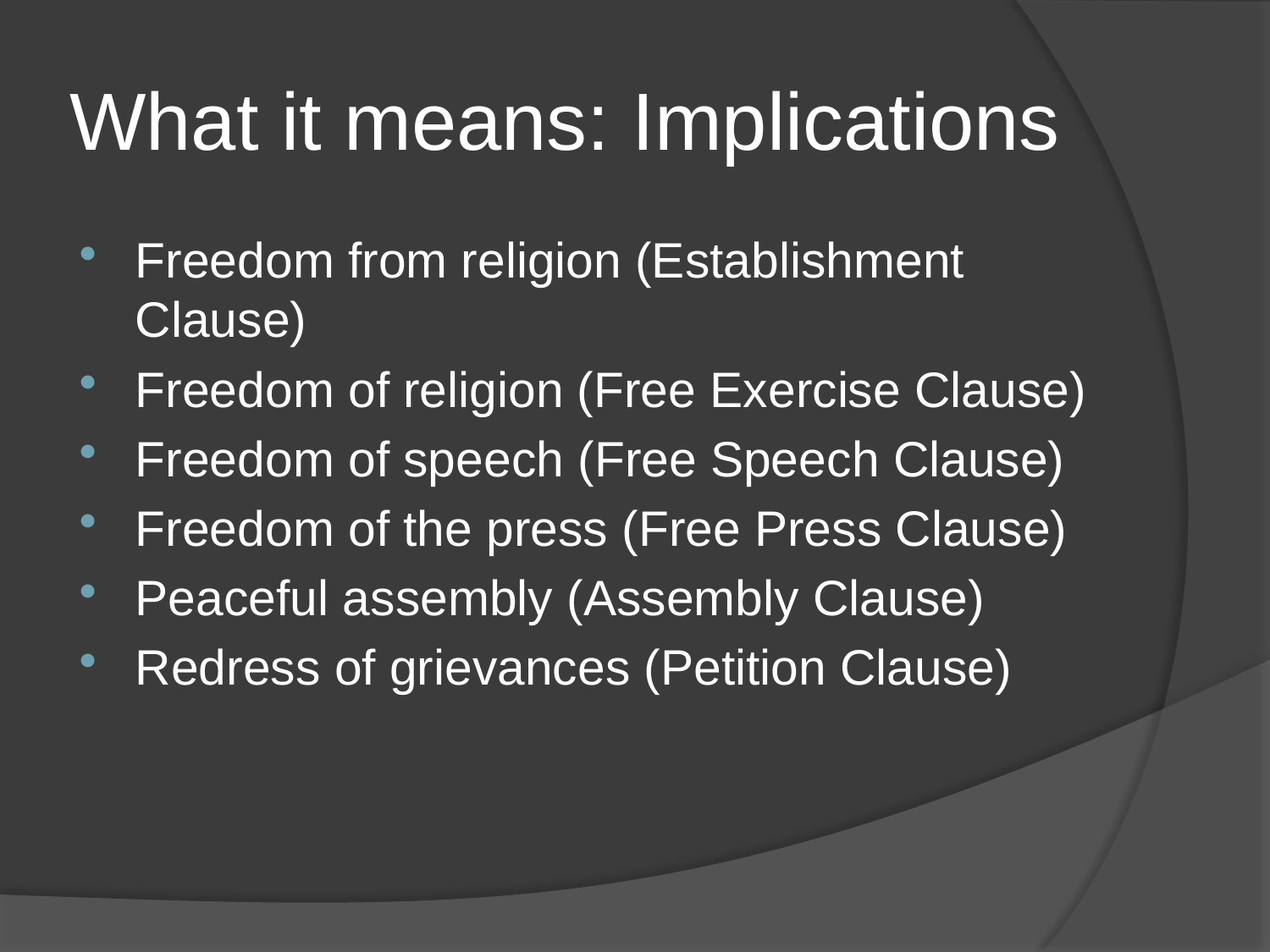

# What it means: Implications
Freedom from religion (Establishment Clause)
Freedom of religion (Free Exercise Clause)
Freedom of speech (Free Speech Clause)
Freedom of the press (Free Press Clause)
Peaceful assembly (Assembly Clause)
Redress of grievances (Petition Clause)